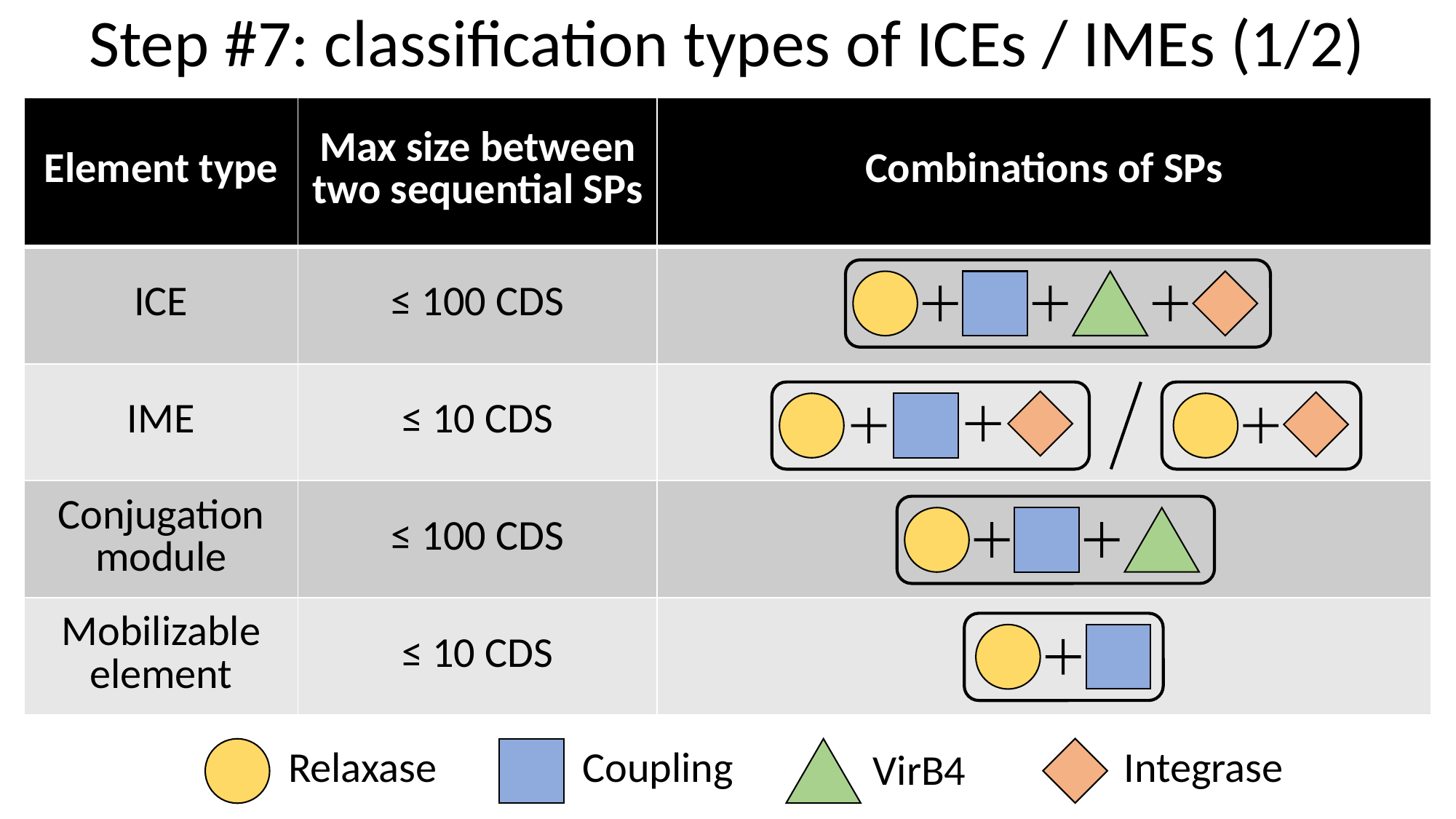

# Step #7: classification types of ICEs / IMEs (1/2)
| Element type | Max size between two sequential SPs | Combinations of SPs |
| --- | --- | --- |
| ICE | ≤ 100 CDS |  |
| IME | ≤ 10 CDS |  |
| Conjugation module | ≤ 100 CDS |  |
| Mobilizable element | ≤ 10 CDS |  |

Relaxase
Coupling
Integrase
VirB4